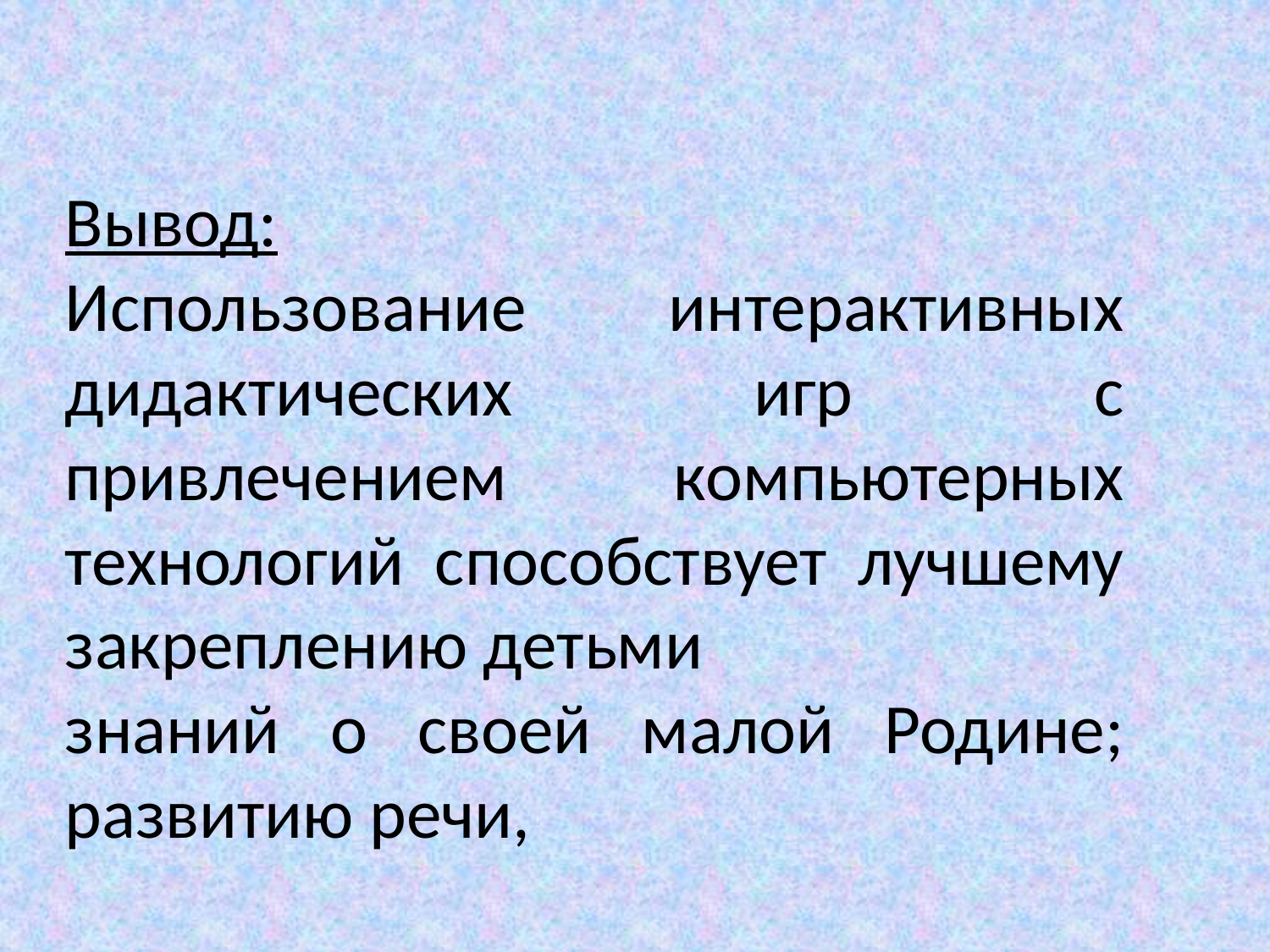

Вывод:
Использование интерактивных дидактических игр с привлечением компьютерных технологий способствует лучшему закреплению детьми
знаний о своей малой Родине; развитию речи,